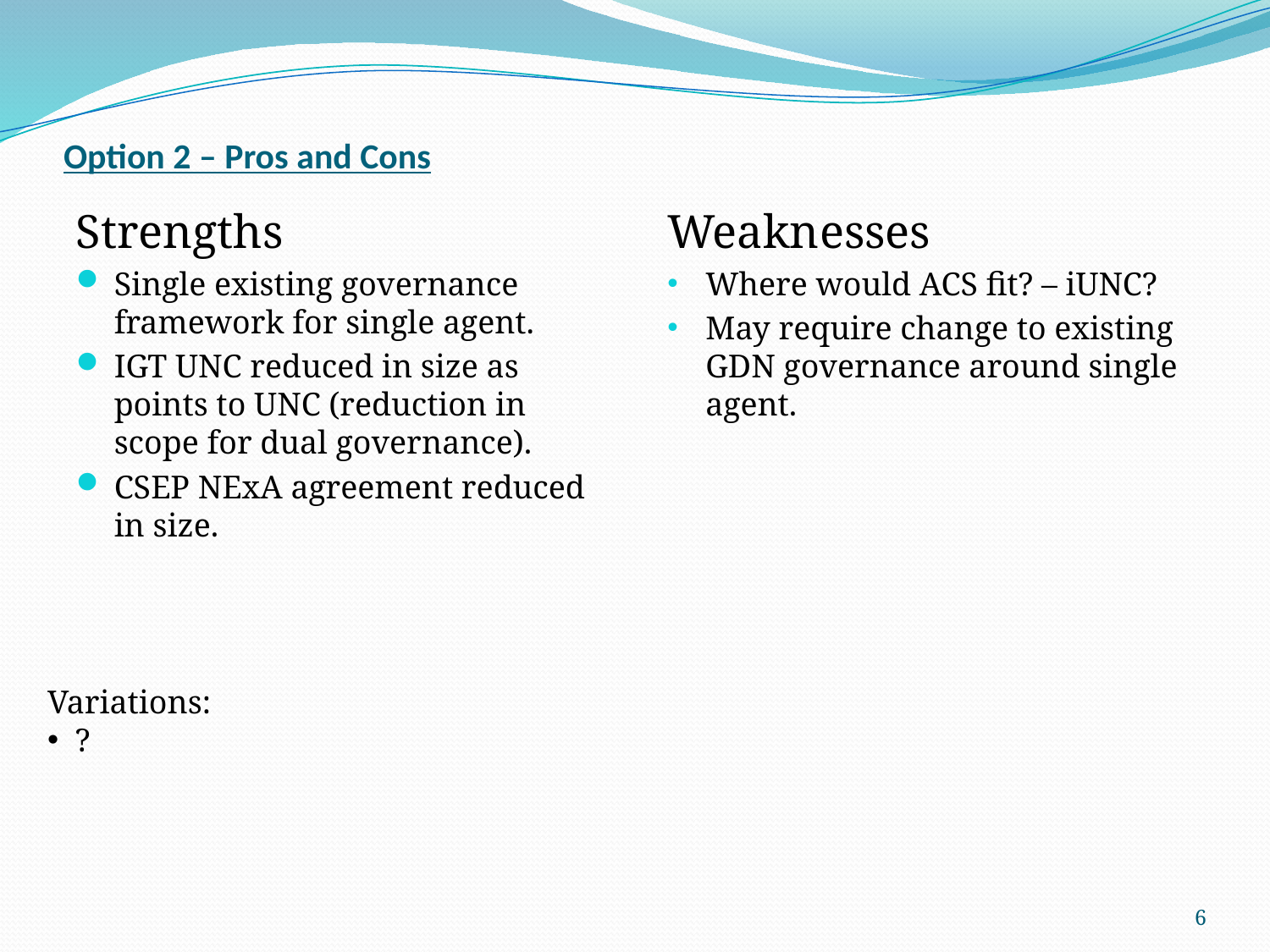

# Option 2 – Pros and Cons
Strengths
Single existing governance framework for single agent.
IGT UNC reduced in size as points to UNC (reduction in scope for dual governance).
CSEP NExA agreement reduced in size.

Weaknesses
Where would ACS fit? – iUNC?
May require change to existing GDN governance around single agent.
Variations:
  ?
6